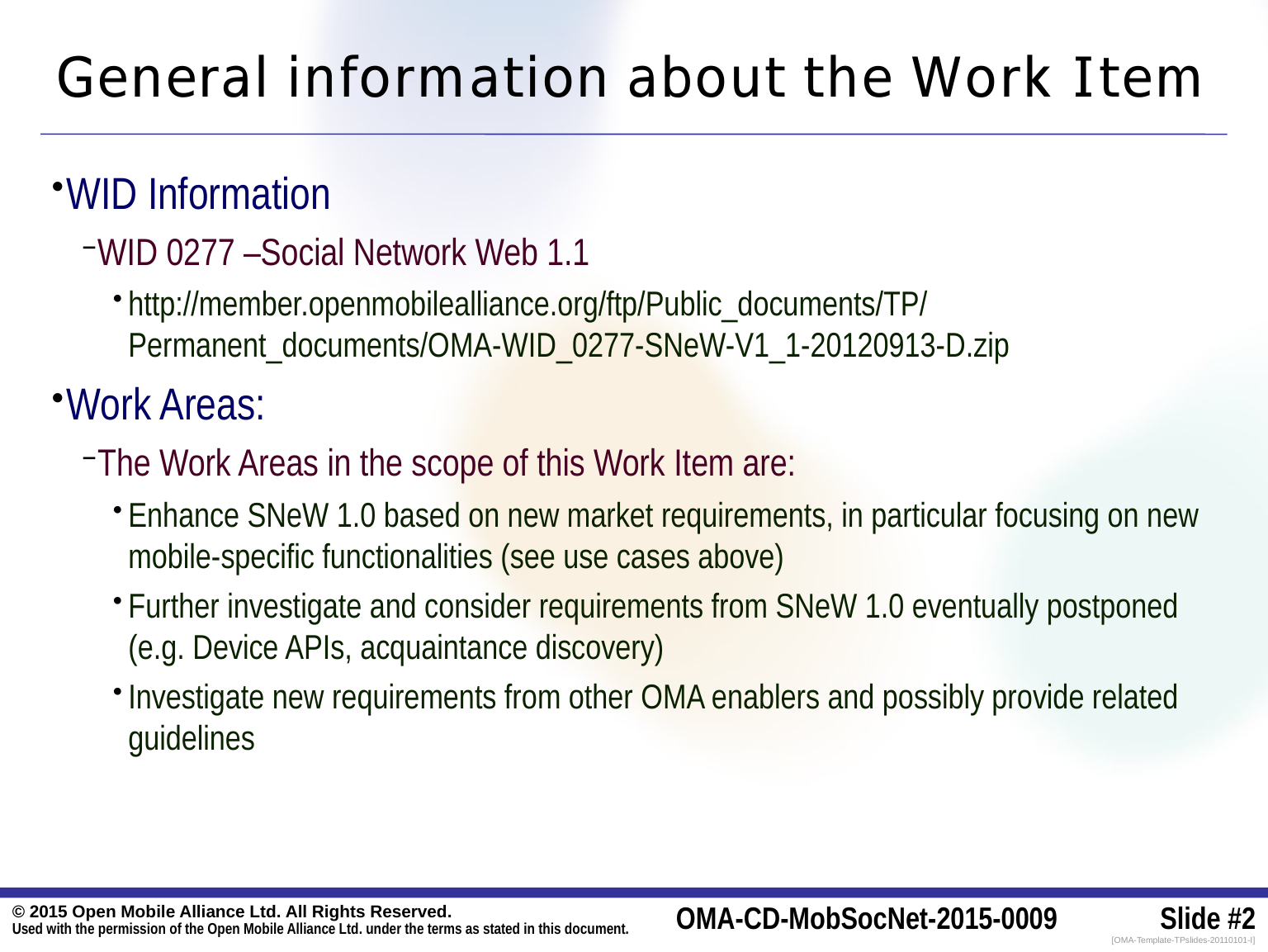

# General information about the Work Item
WID Information
WID 0277 –Social Network Web 1.1
http://member.openmobilealliance.org/ftp/Public_documents/TP/Permanent_documents/OMA-WID_0277-SNeW-V1_1-20120913-D.zip
Work Areas:
The Work Areas in the scope of this Work Item are:
Enhance SNeW 1.0 based on new market requirements, in particular focusing on new mobile-specific functionalities (see use cases above)
Further investigate and consider requirements from SNeW 1.0 eventually postponed (e.g. Device APIs, acquaintance discovery)
Investigate new requirements from other OMA enablers and possibly provide related guidelines